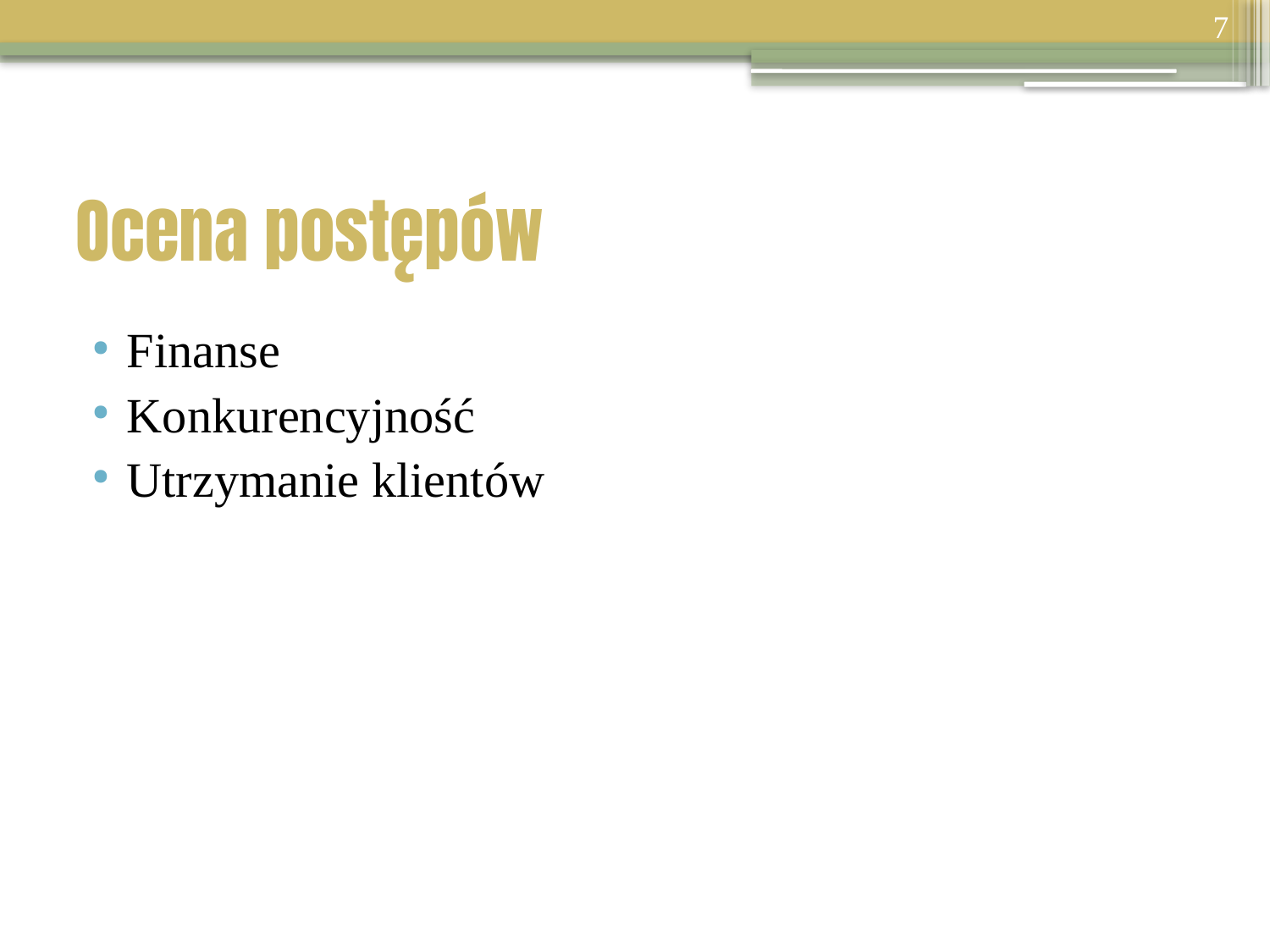

7
# Ocena postępów
Finanse
Konkurencyjność
Utrzymanie klientów